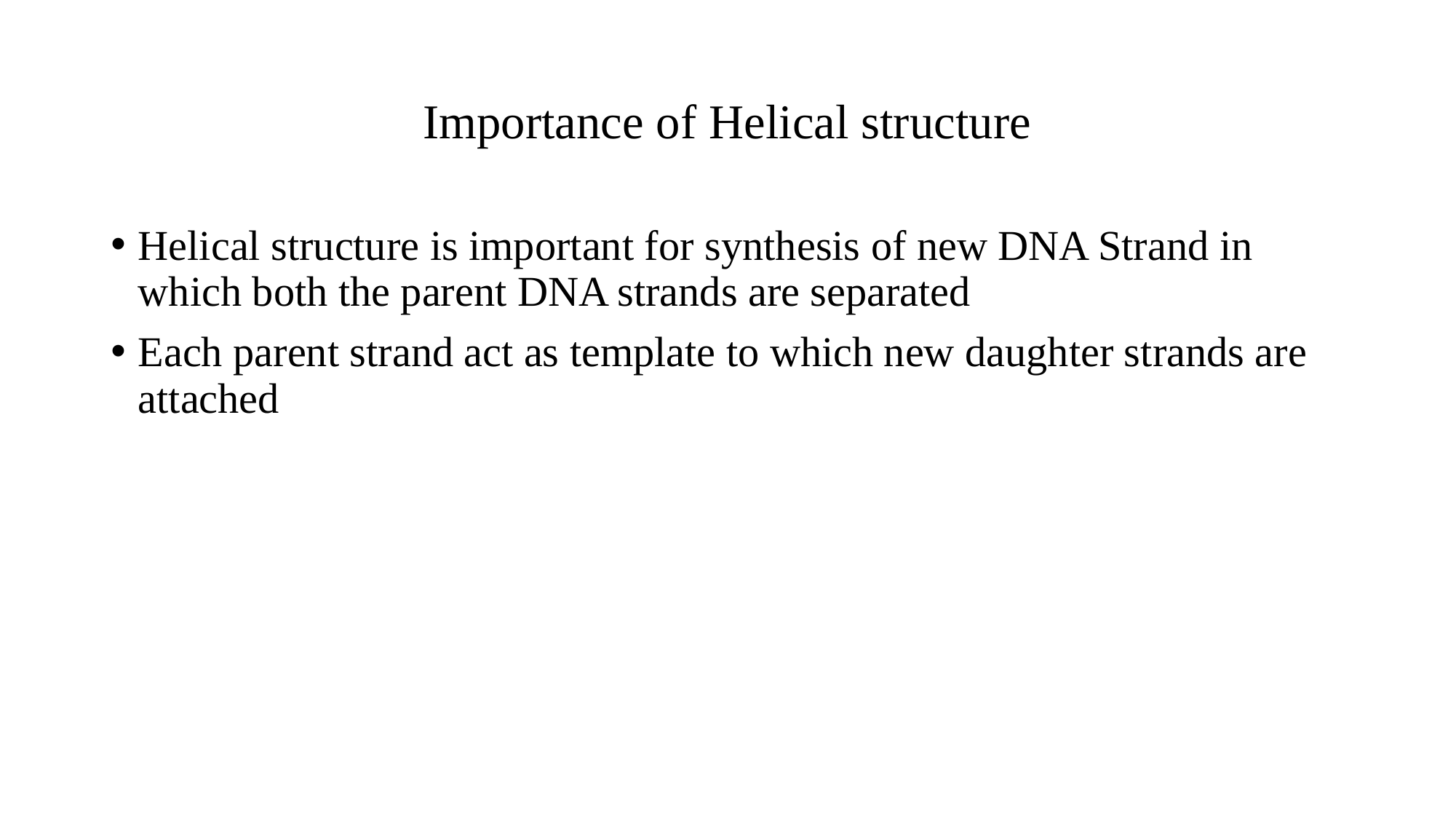

# Importance of Helical structure
Helical structure is important for synthesis of new DNA Strand in which both the parent DNA strands are separated
Each parent strand act as template to which new daughter strands are attached